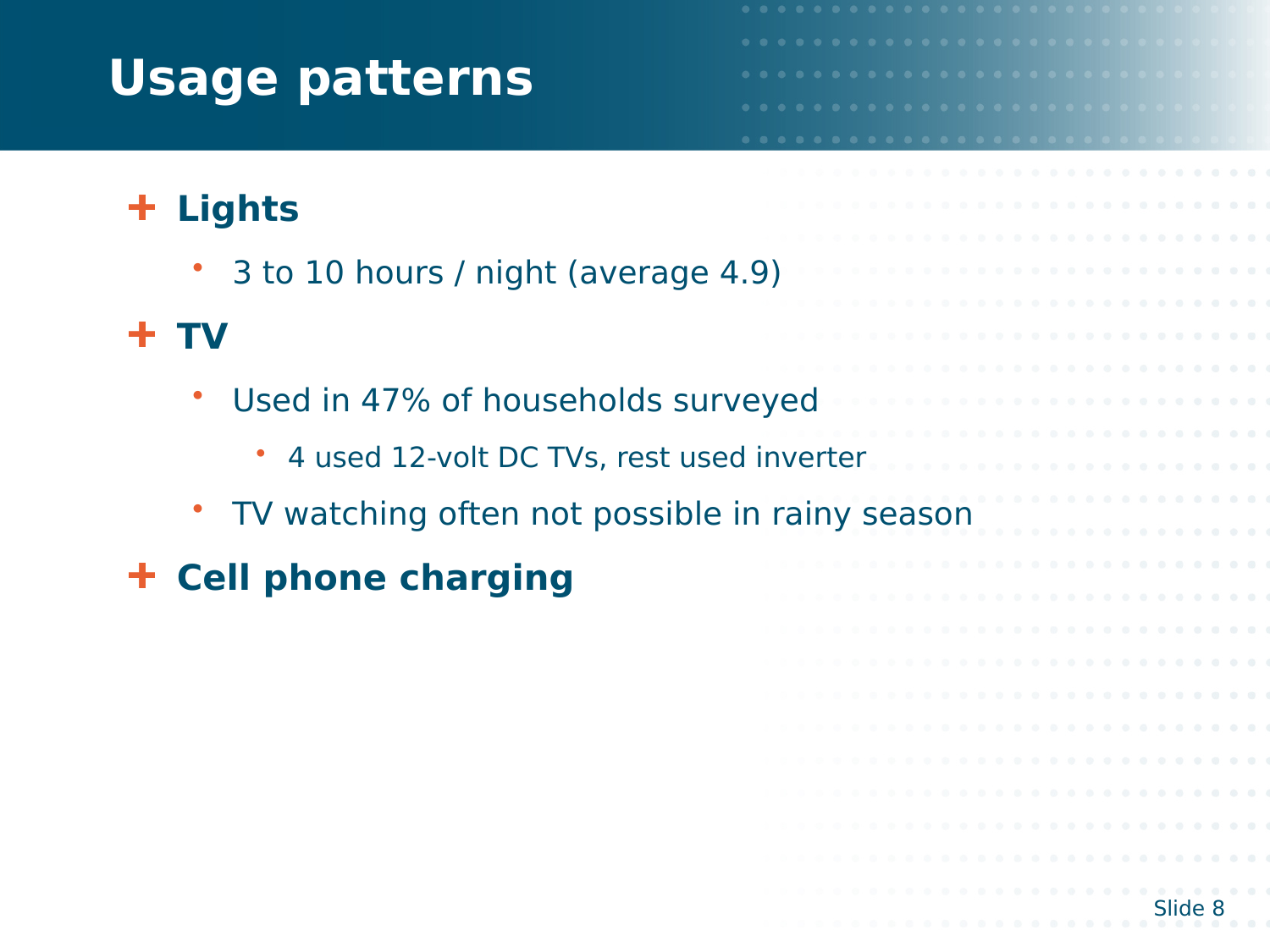

# Usage patterns
Lights
3 to 10 hours / night (average 4.9)
TV
Used in 47% of households surveyed
4 used 12-volt DC TVs, rest used inverter
TV watching often not possible in rainy season
Cell phone charging

8